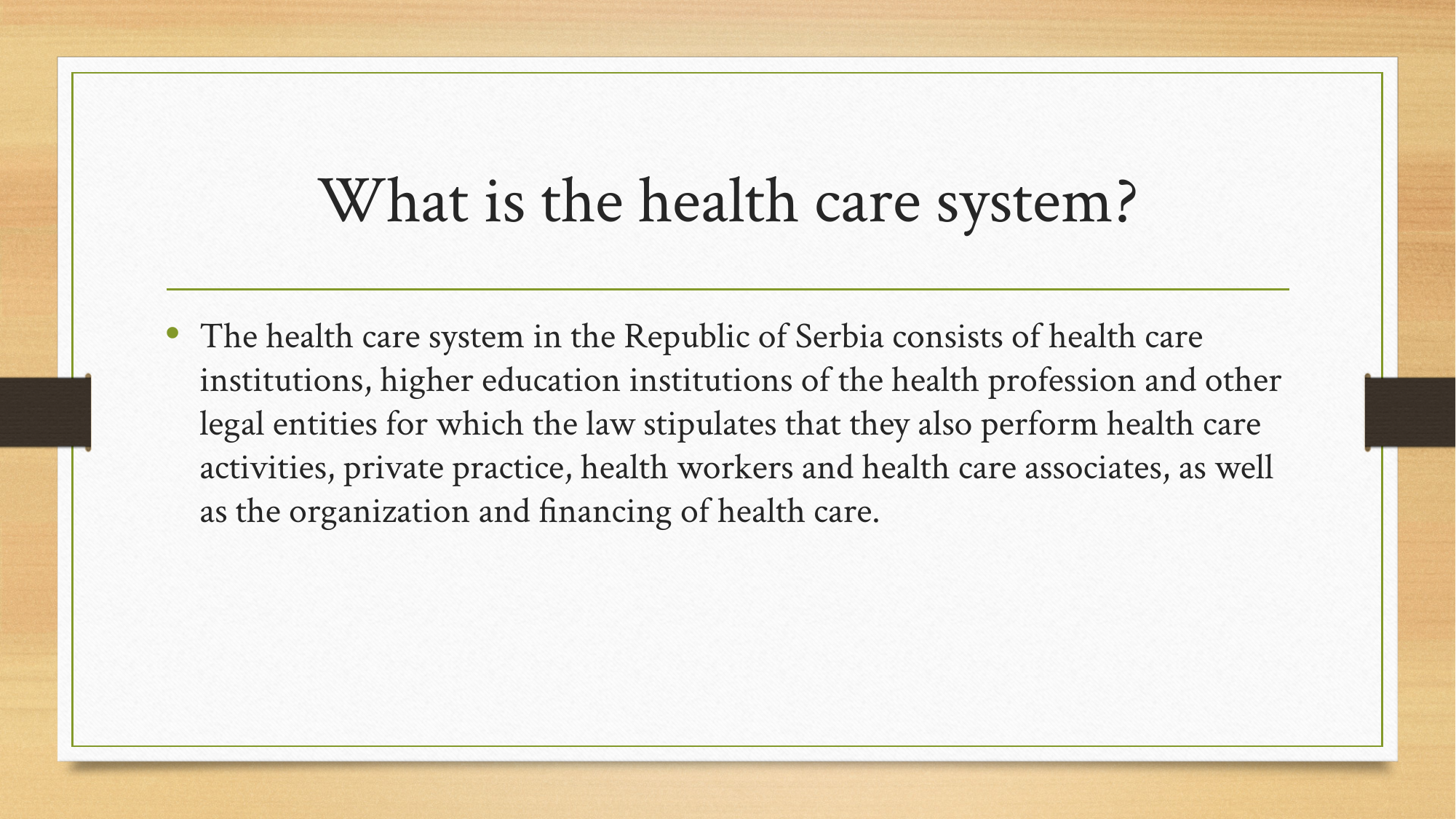

# What is the health care system?
The health care system in the Republic of Serbia consists of health care institutions, higher education institutions of the health profession and other legal entities for which the law stipulates that they also perform health care activities, private practice, health workers and health care associates, as well as the organization and financing of health care.